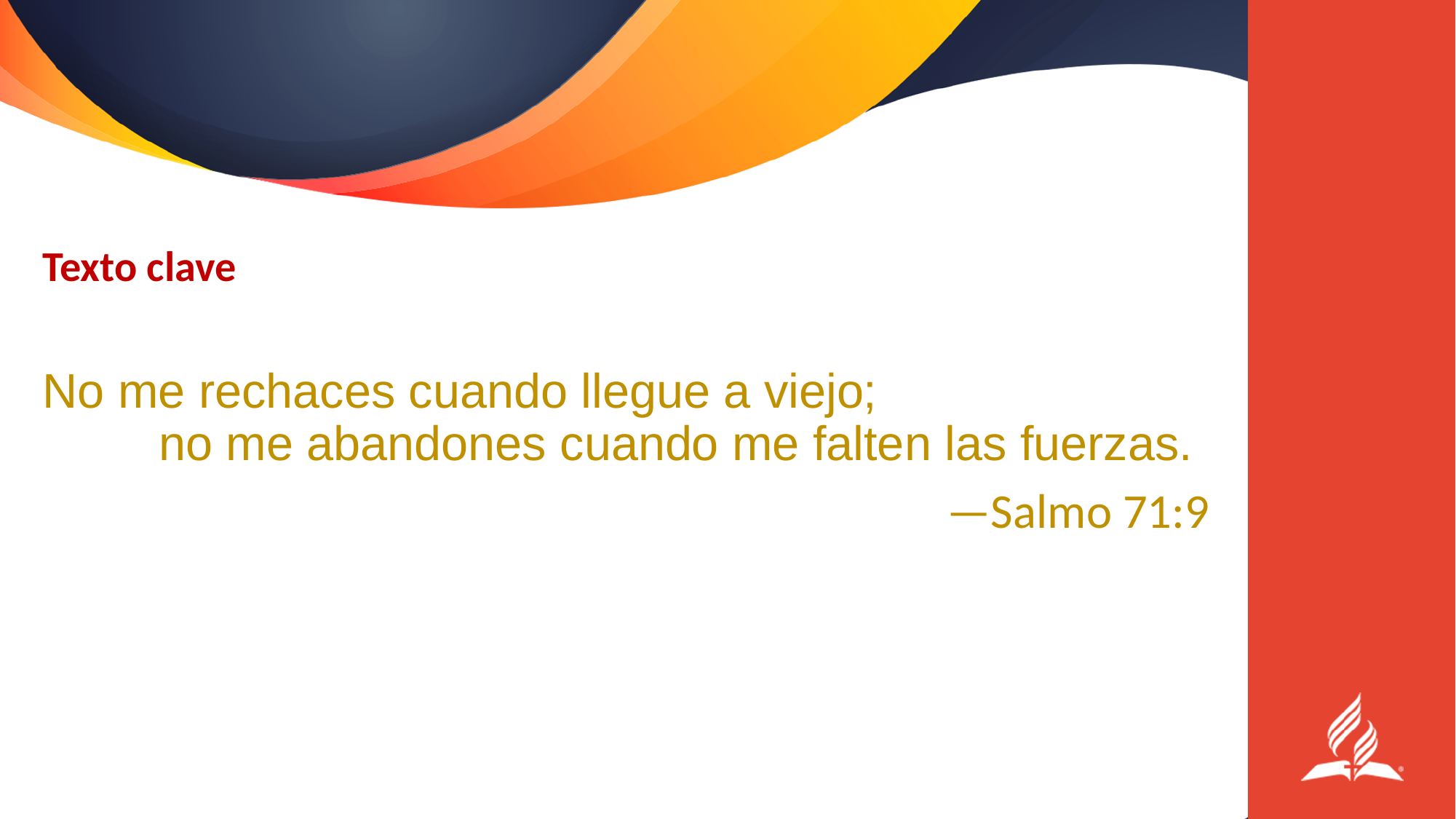

Texto clave

No me rechaces cuando llegue a viejo;
    no me abandones cuando me falten las fuerzas.
—Salmo 71:9